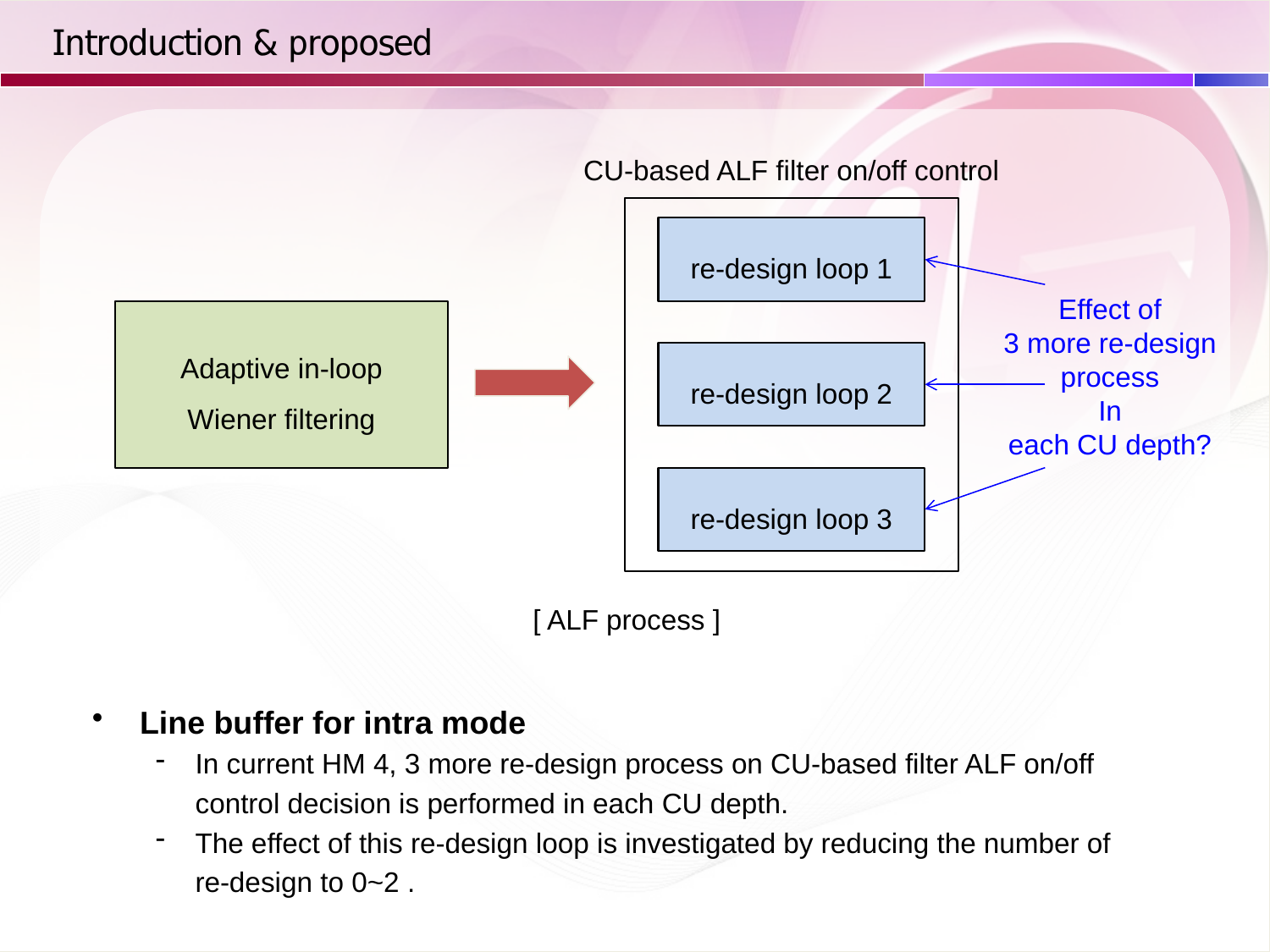

# Introduction & proposed
CU-based ALF filter on/off control

re-design loop 1
Effect of
3 more re-design
process
In
each CU depth?
Adaptive in-loop
Wiener filtering

re-design loop 2

re-design loop 3
[ ALF process ]
Line buffer for intra mode
In current HM 4, 3 more re-design process on CU-based filter ALF on/off
	control decision is performed in each CU depth.
The effect of this re-design loop is investigated by reducing the number of
	re-design to 0~2 .